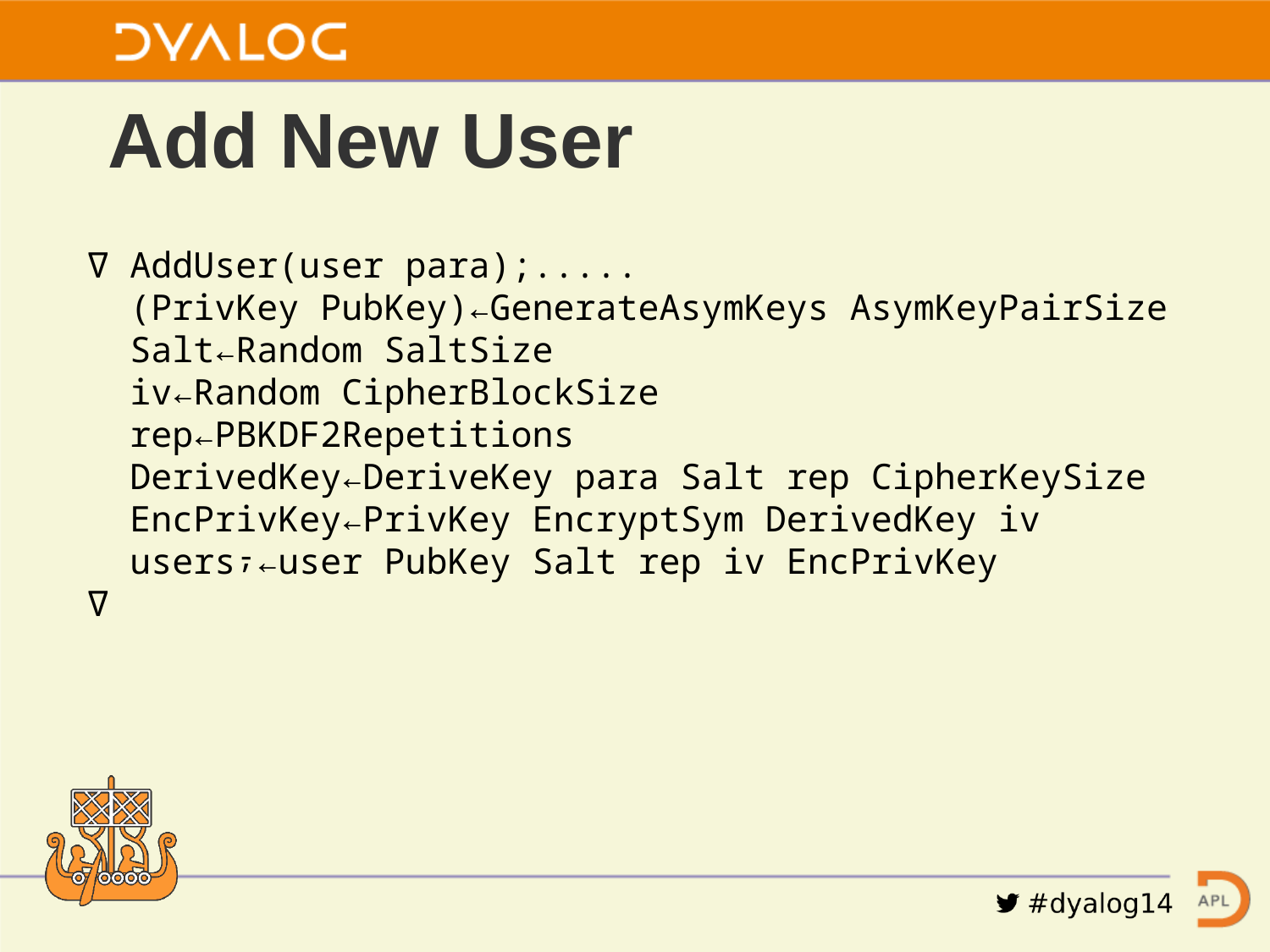

# Add New User
∇ AddUser(user para);.....
  (PrivKey PubKey)←GenerateAsymKeys AsymKeyPairSize
  Salt←Random SaltSize
  iv←Random CipherBlockSize
  rep←PBKDF2Repetitions
  DerivedKey←DeriveKey para Salt rep CipherKeySize
  EncPrivKey←PrivKey EncryptSym DerivedKey iv
  users⍪←user PubKey Salt rep iv EncPrivKey
∇